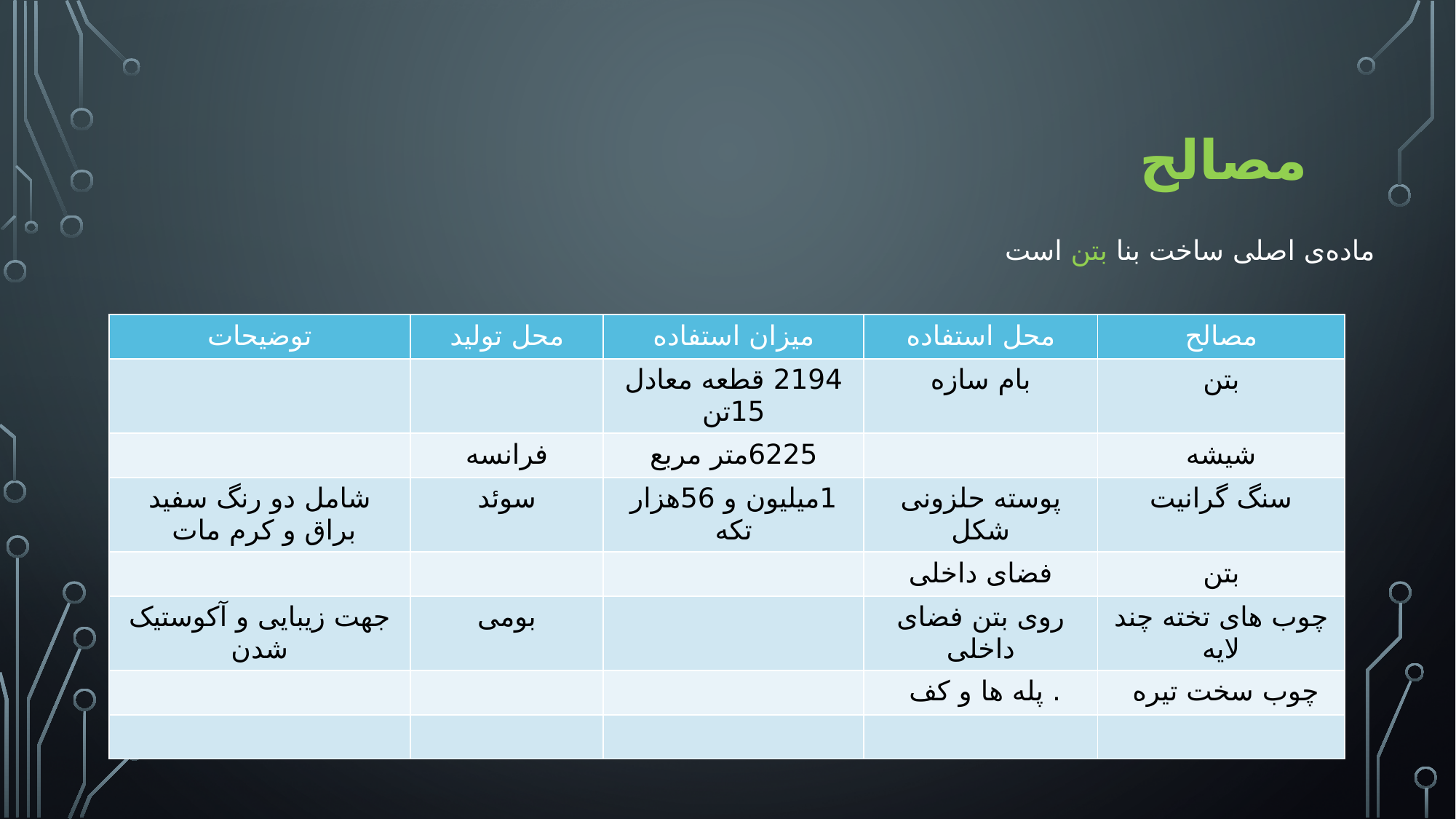

# مصالح
ماده‌ی اصلی ساخت بنا بتن است
| توضیحات | محل تولید | میزان استفاده | محل استفاده | مصالح |
| --- | --- | --- | --- | --- |
|  |  | 2194 قطعه معادل 15تن | بام سازه | بتن |
|  | فرانسه | 6225متر مربع |  | شیشه |
| شامل دو رنگ سفید براق و کرم مات | سوئد | 1میلیون و 56هزار تکه | پوسته حلزونی شکل | سنگ گرانیت |
|  |  |  | فضای داخلی | بتن |
| جهت زیبایی و آکوستیک شدن | بومی |  | روی بتن فضای داخلی | چوب های تخته چند لایه |
|  |  |  | . پله ها و کف | چوب سخت تیره |
|  |  |  |  |  |